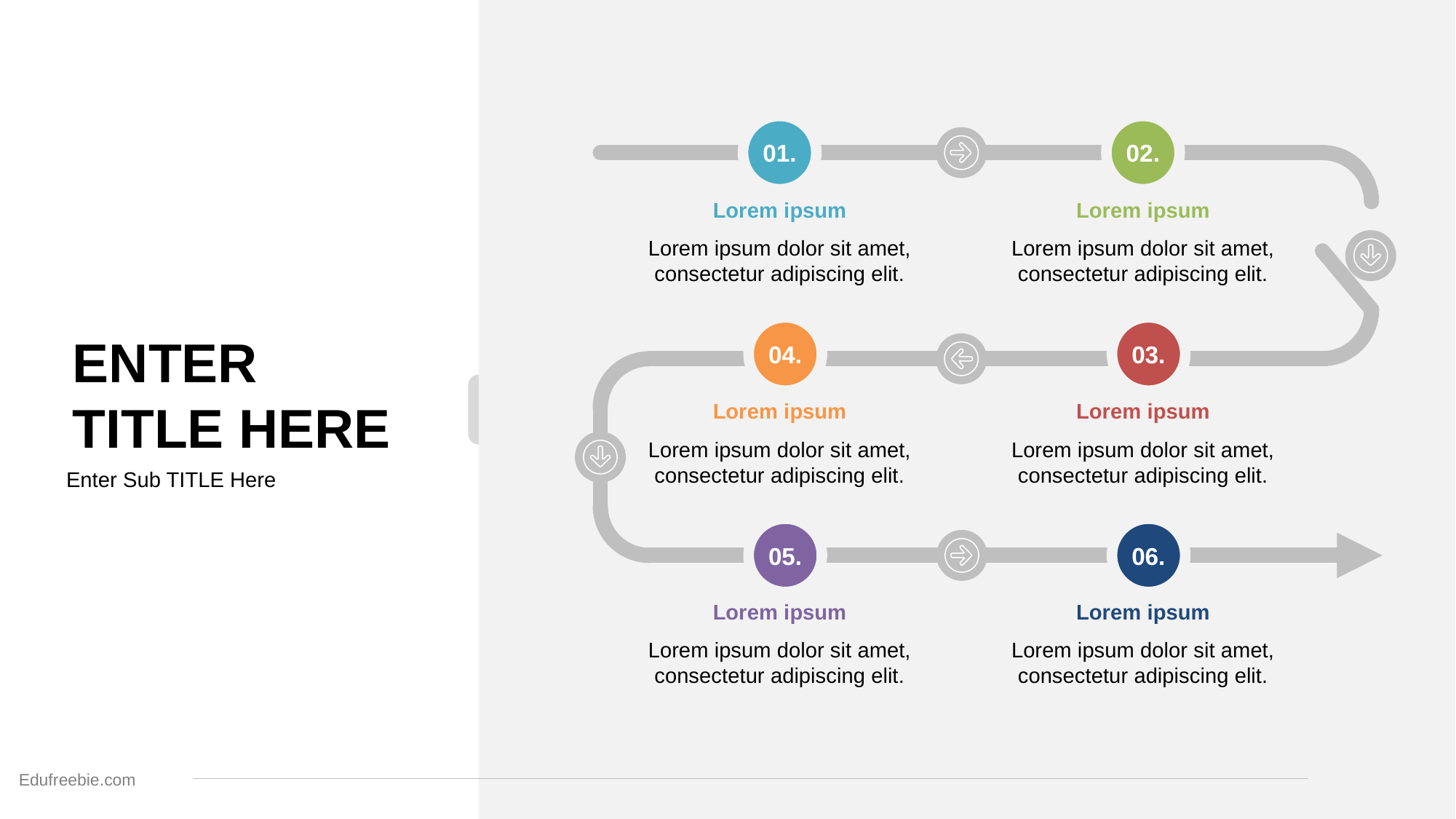

01.
02.

Lorem ipsum
Lorem ipsum

Lorem ipsum dolor sit amet, consectetur adipiscing elit.
Lorem ipsum dolor sit amet, consectetur adipiscing elit.

04.
03.
ENTER TITLE HERE
Enter Sub TITLE Here

Lorem ipsum
Lorem ipsum

Lorem ipsum dolor sit amet, consectetur adipiscing elit.
Lorem ipsum dolor sit amet, consectetur adipiscing elit.

05.
06.

Lorem ipsum
Lorem ipsum
Lorem ipsum dolor sit amet, consectetur adipiscing elit.
Lorem ipsum dolor sit amet, consectetur adipiscing elit.
9
Edufreebie.com